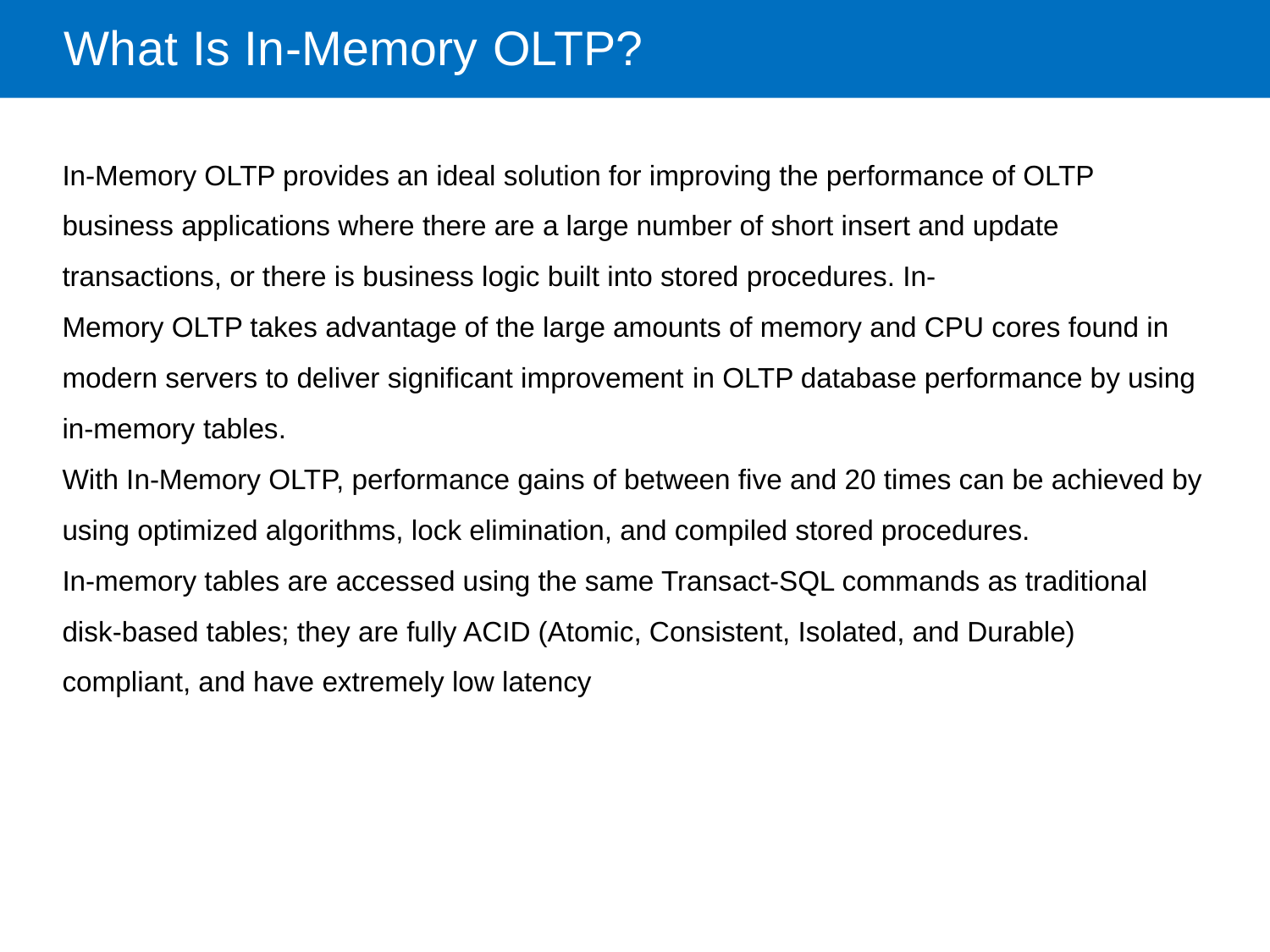

What Is In-Memory OLTP?

In-Memory OLTP provides an ideal solution for improving the performance of OLTP business applications where there are a large number of short insert and update transactions, or there is business logic built into stored procedures. In-
Memory OLTP takes advantage of the large amounts of memory and CPU cores found in modern servers to deliver significant improvement in OLTP database performance by using in-memory tables.
With In-Memory OLTP, performance gains of between five and 20 times can be achieved by using optimized algorithms, lock elimination, and compiled stored procedures.
In-memory tables are accessed using the same Transact-SQL commands as traditional disk-based tables; they are fully ACID (Atomic, Consistent, Isolated, and Durable) compliant, and have extremely low latency